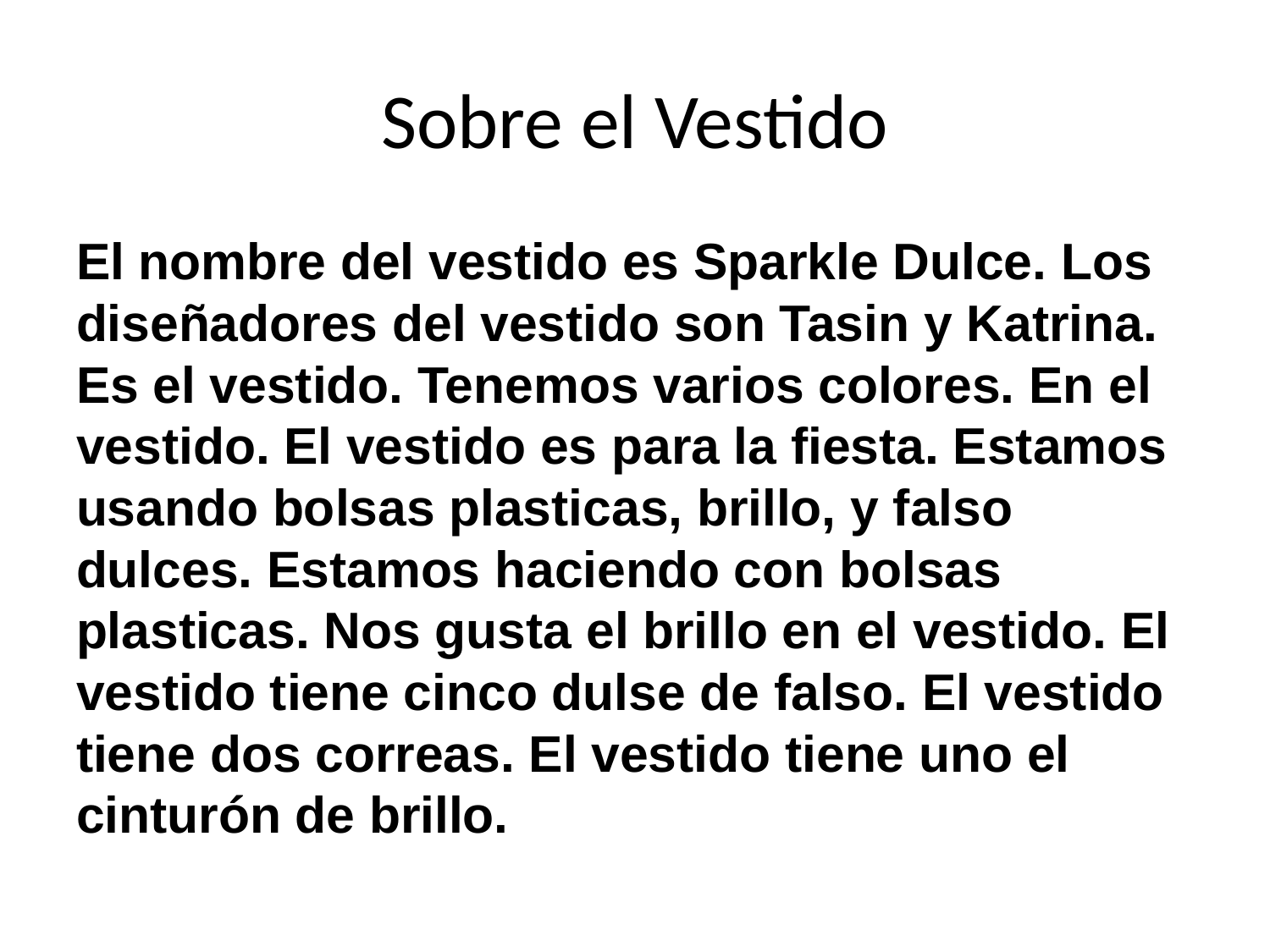

# Sobre el Vestido
El nombre del vestido es Sparkle Dulce. Los diseñadores del vestido son Tasin y Katrina. Es el vestido. Tenemos varios colores. En el vestido. El vestido es para la fiesta. Estamos usando bolsas plasticas, brillo, y falso dulces. Estamos haciendo con bolsas plasticas. Nos gusta el brillo en el vestido. El vestido tiene cinco dulse de falso. El vestido tiene dos correas. El vestido tiene uno el cinturón de brillo.